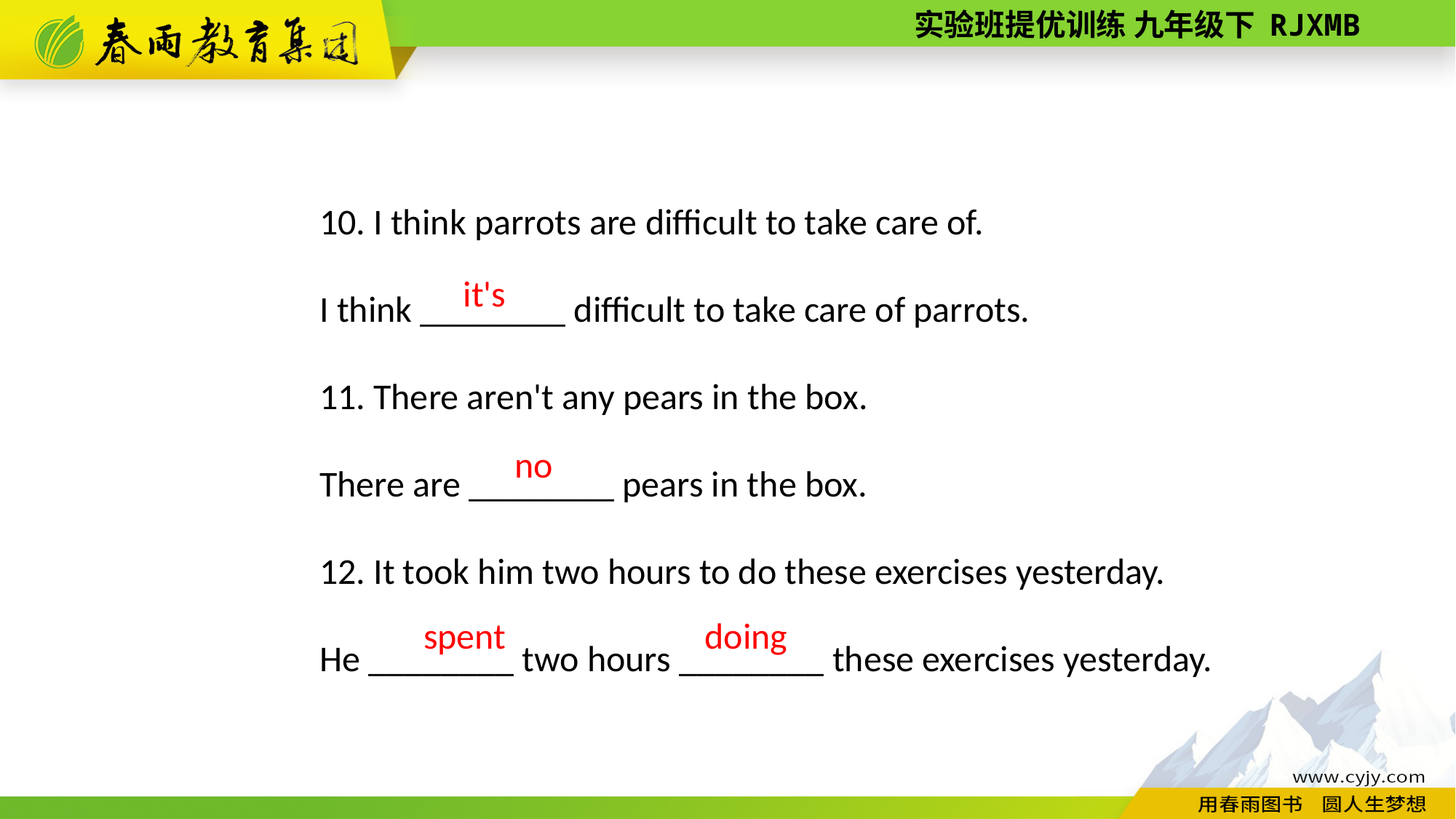

10. I think parrots are difficult to take care of.
I think ________ difficult to take care of parrots.
11. There aren't any pears in the box.
There are ________ pears in the box.
12. It took him two hours to do these exercises yesterday.
He ________ two hours ________ these exercises yesterday.
it's
 no
spent
doing